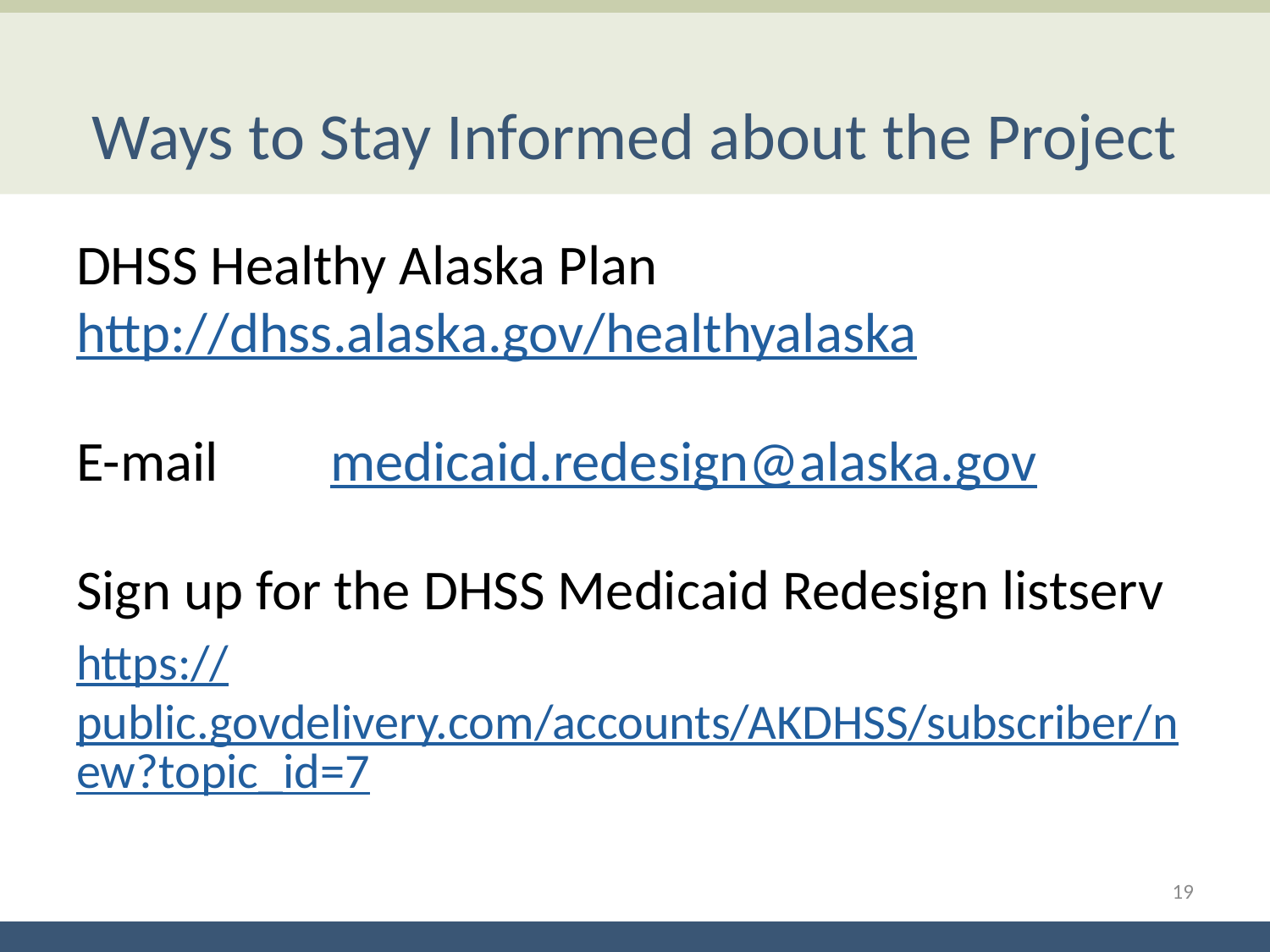

# Ways to Stay Informed about the Project
DHSS Healthy Alaska Plan
http://dhss.alaska.gov/healthyalaska

E-mail	medicaid.redesign@alaska.gov

Sign up for the DHSS Medicaid Redesign listserv
https://public.govdelivery.com/accounts/AKDHSS/subscriber/new?topic_id=7
19